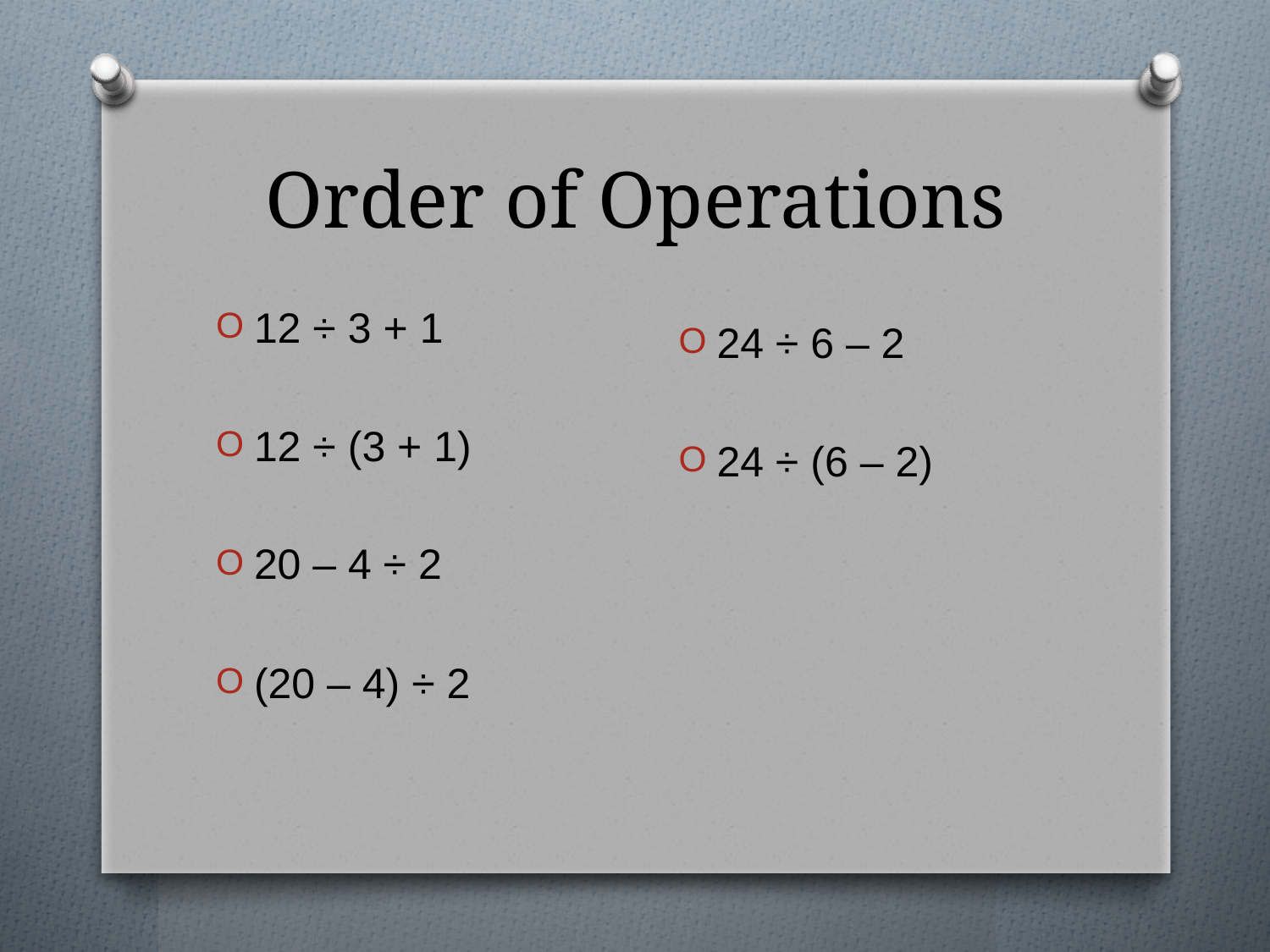

# Order of Operations
12 ÷ 3 + 1

12 ÷ (3 + 1)

20 – 4 ÷ 2

(20 – 4) ÷ 2
24 ÷ 6 – 2

24 ÷ (6 – 2)